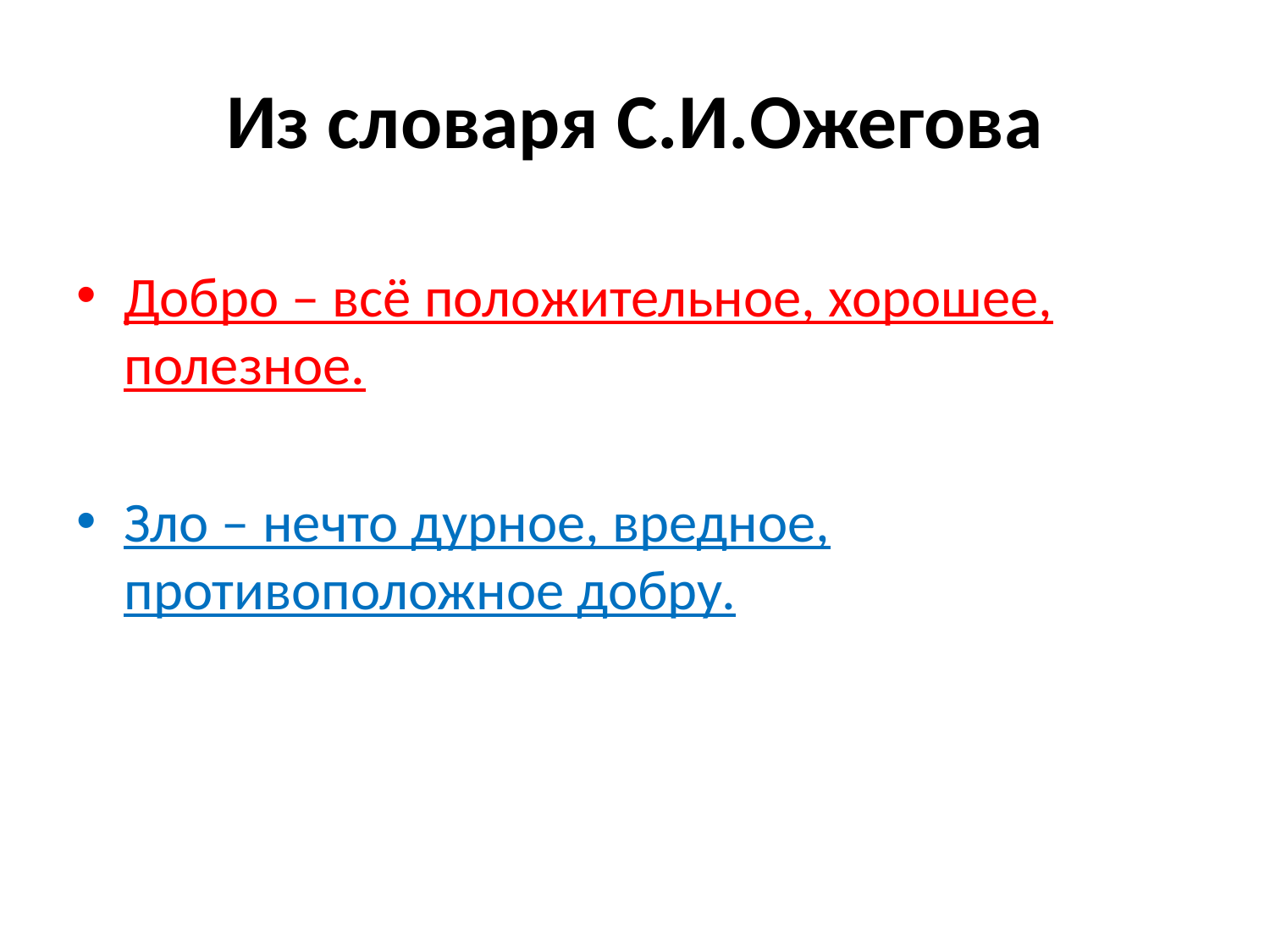

# Из словаря С.И.Ожегова
Добро – всё положительное, хорошее, полезное.

Зло – нечто дурное, вредное, противоположное добру.